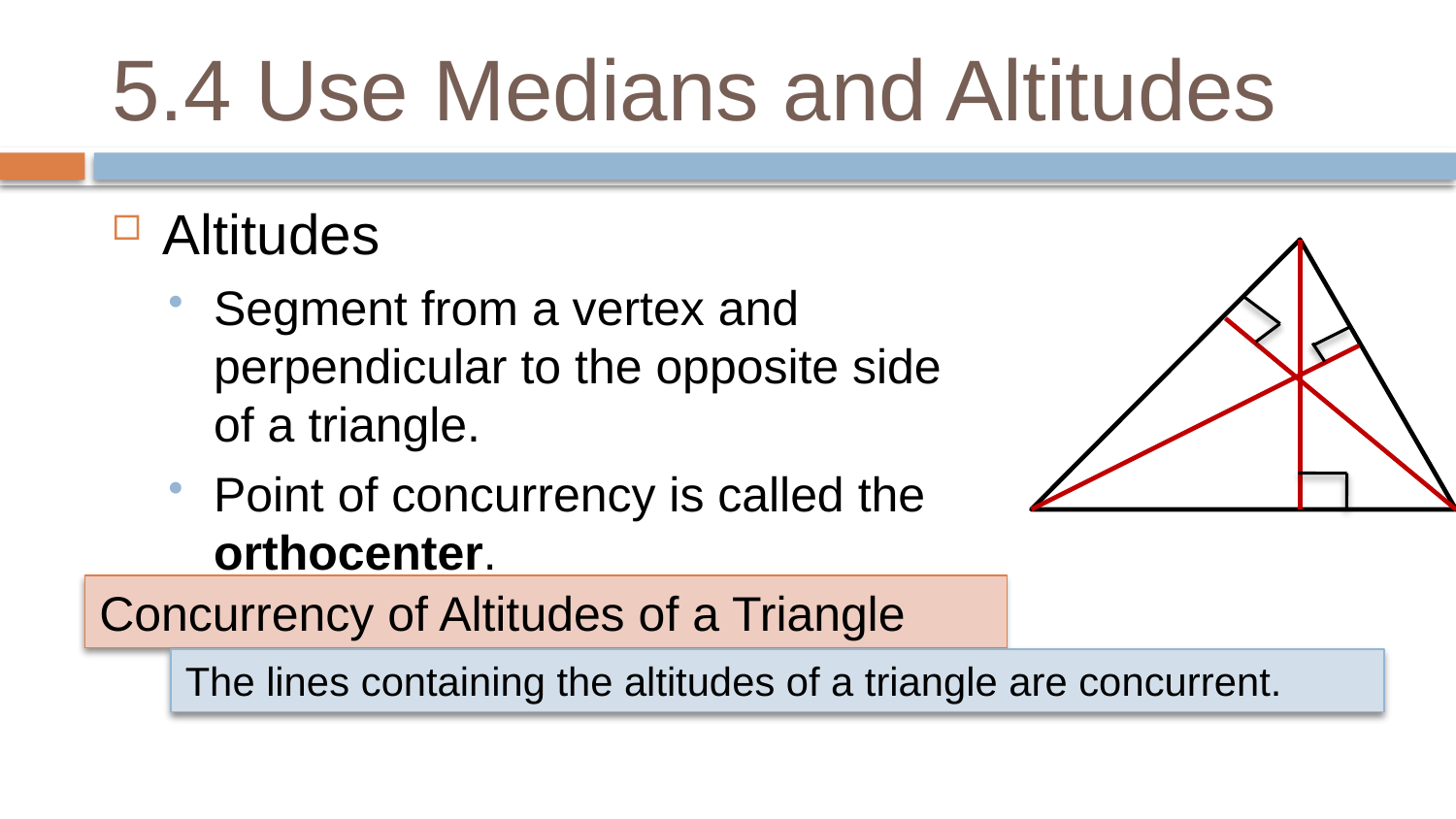

# 5.4 Use Medians and Altitudes
Altitudes
Segment from a vertex and perpendicular to the opposite side of a triangle.
Point of concurrency is called the orthocenter.

Concurrency of Altitudes of a Triangle
The lines containing the altitudes of a triangle are concurrent.